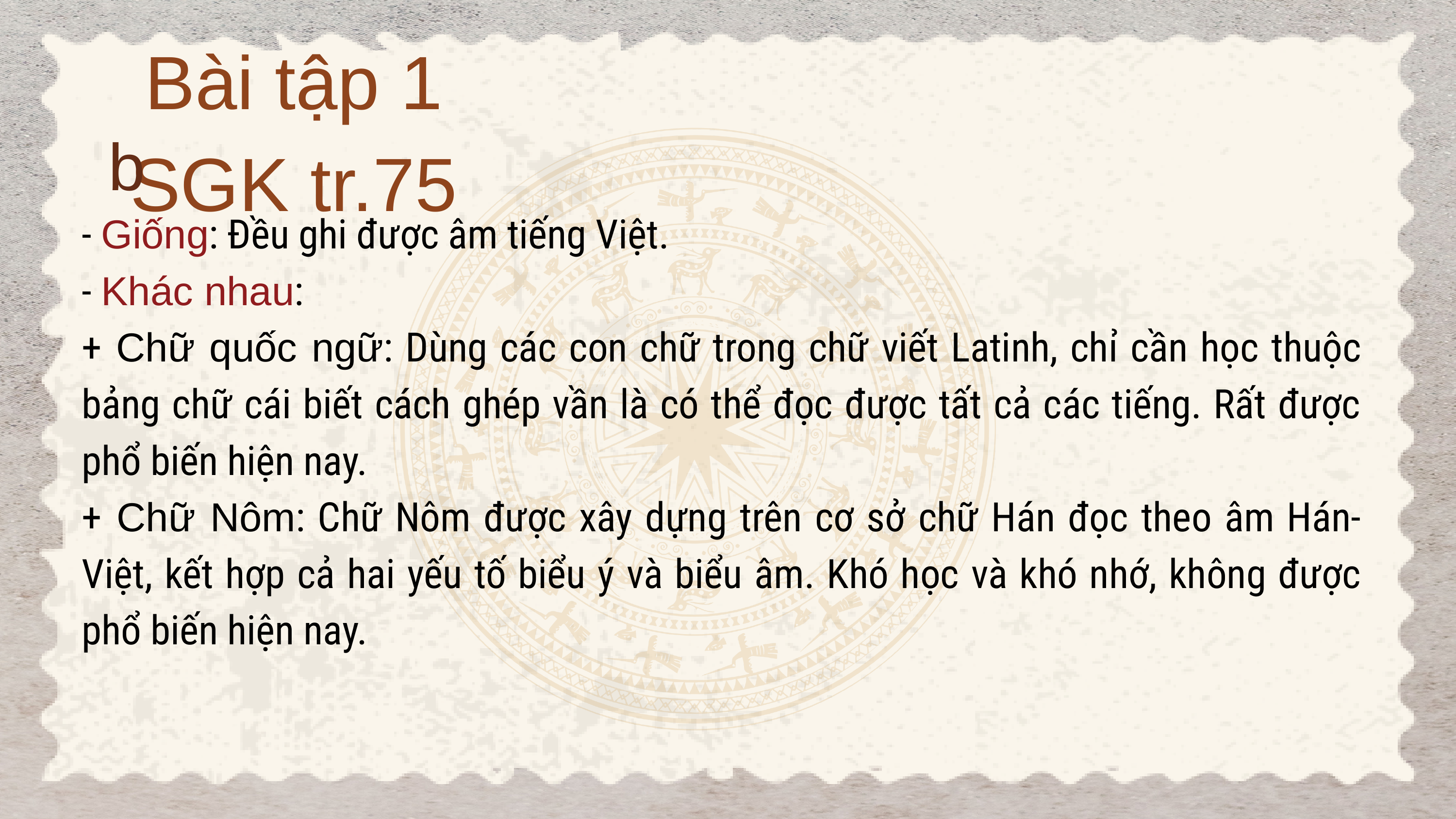

Bài tập 1 SGK tr.75

b

- Giống: Đều ghi được âm tiếng Việt.
- Khác nhau:
+ Chữ quốc ngữ: Dùng các con chữ trong chữ viết Latinh, chỉ cần học thuộc bảng chữ cái biết cách ghép vần là có thể đọc được tất cả các tiếng. Rất được phổ biến hiện nay.
+ Chữ Nôm: Chữ Nôm được xây dựng trên cơ sở chữ Hán đọc theo âm Hán-Việt, kết hợp cả hai yếu tố biểu ý và biểu âm. Khó học và khó nhớ, không được phổ biến hiện nay.